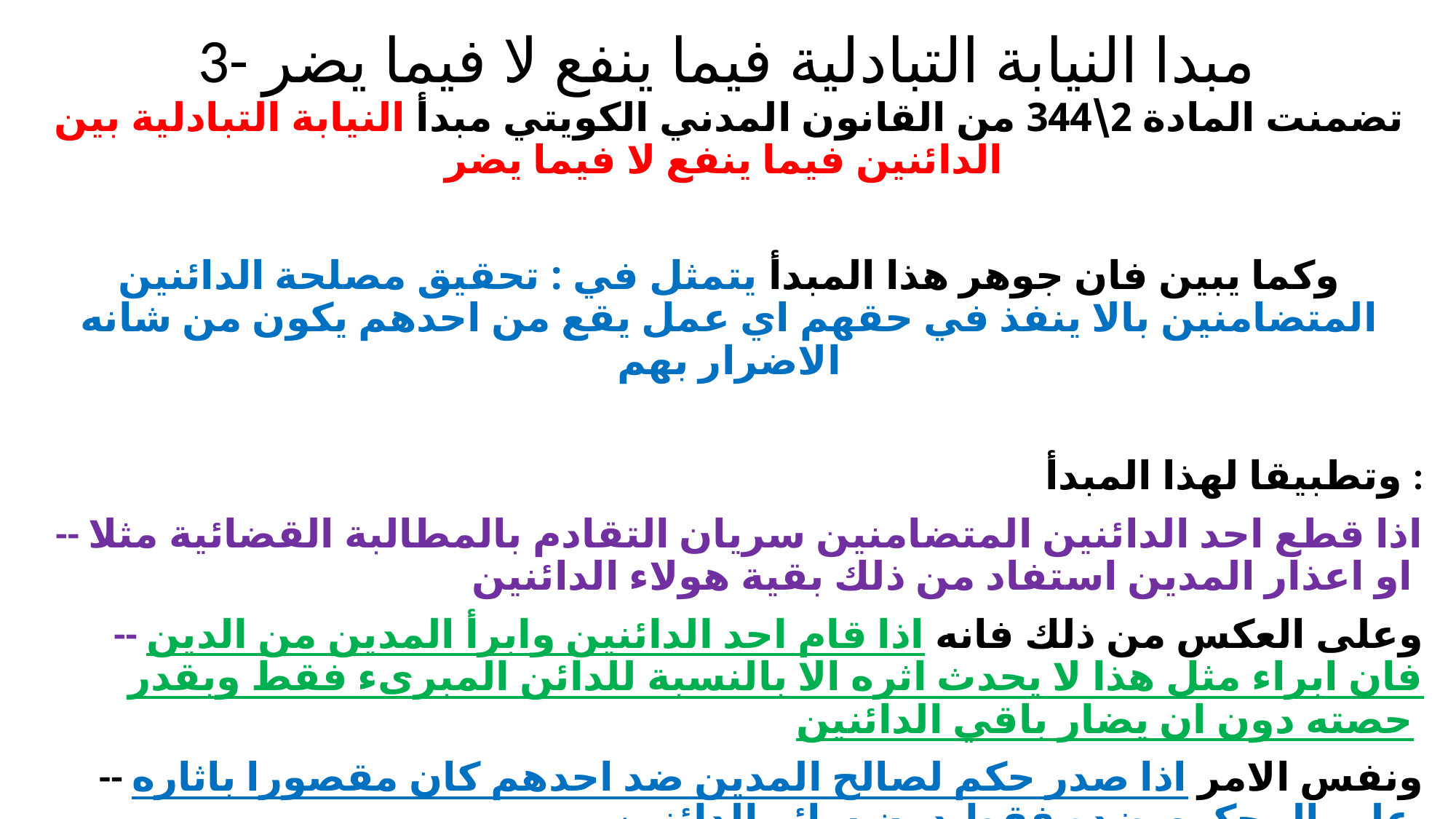

# 3- مبدا النيابة التبادلية فيما ينفع لا فيما يضر
تضمنت المادة 2\344 من القانون المدني الكويتي مبدأ النيابة التبادلية بين الدائنين فيما ينفع لا فيما يضر

وكما يبين فان جوهر هذا المبدأ يتمثل في : تحقيق مصلحة الدائنين المتضامنين بالا ينفذ في حقهم اي عمل يقع من احدهم يكون من شانه الاضرار بهم

وتطبيقا لهذا المبدأ :
-- اذا قطع احد الدائنين المتضامنين سريان التقادم بالمطالبة القضائية مثلا او اعذار المدين استفاد من ذلك بقية هولاء الدائنين
-- وعلى العكس من ذلك فانه اذا قام احد الدائنين وابرأ المدين من الدين فان ابراء مثل هذا لا يحدث اثره الا بالنسبة للدائن المبرىء فقط وبقدر حصته دون ان يضار باقي الدائنين
-- ونفس الامر اذا صدر حكم لصالح المدين ضد احدهم كان مقصورا باثاره على المحكوم ضده فقط دون سائر الدائنين
-- والعكس صحيح اذا صدر الحكم ضد المدين لصالح احدهم.